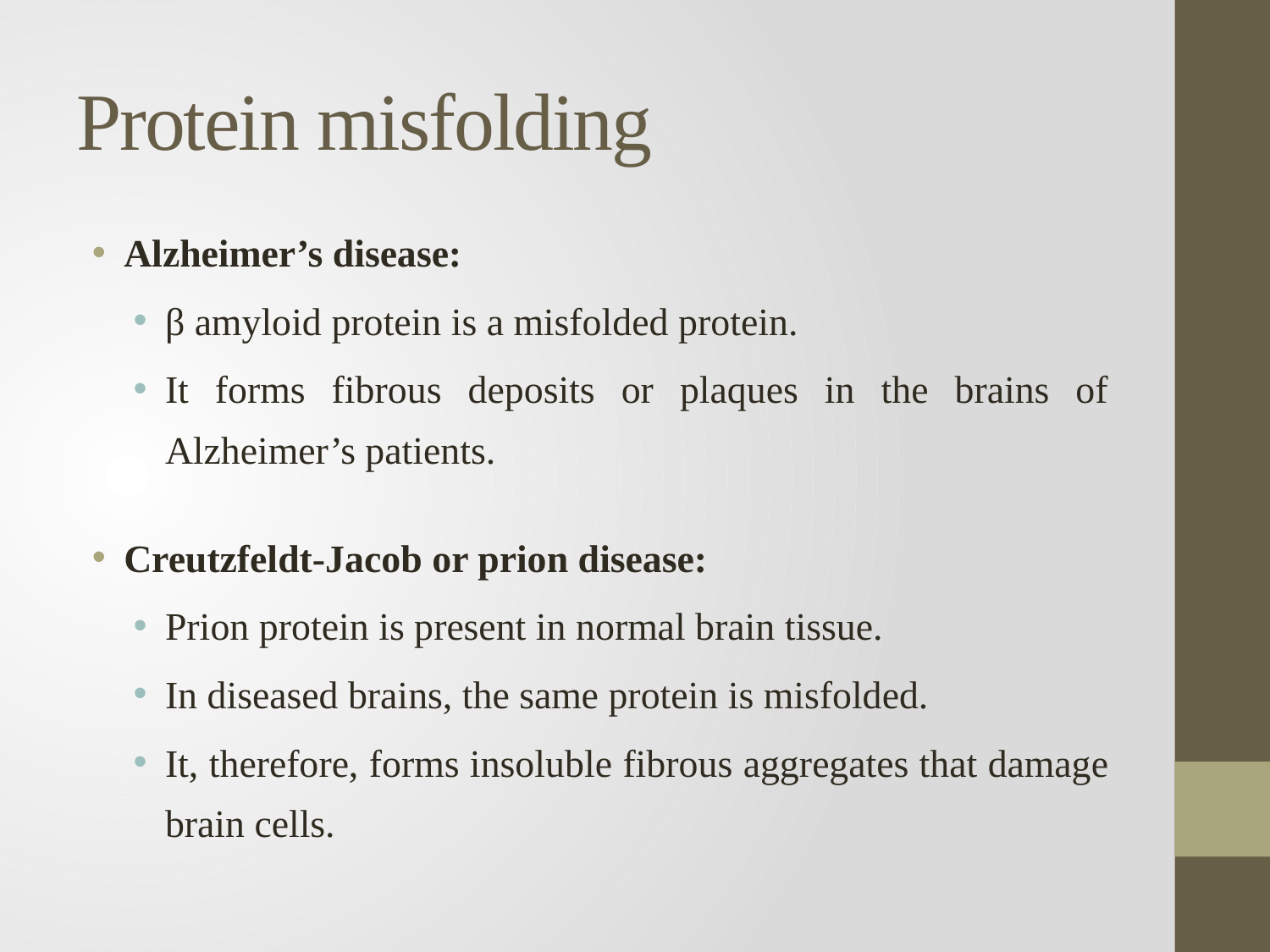

# Protein misfolding
Alzheimer’s disease:
β amyloid protein is a misfolded protein.
It forms fibrous deposits or plaques in the brains of Alzheimer’s patients.

Creutzfeldt-Jacob or prion disease:
Prion protein is present in normal brain tissue.
In diseased brains, the same protein is misfolded.
It, therefore, forms insoluble fibrous aggregates that damage brain cells.